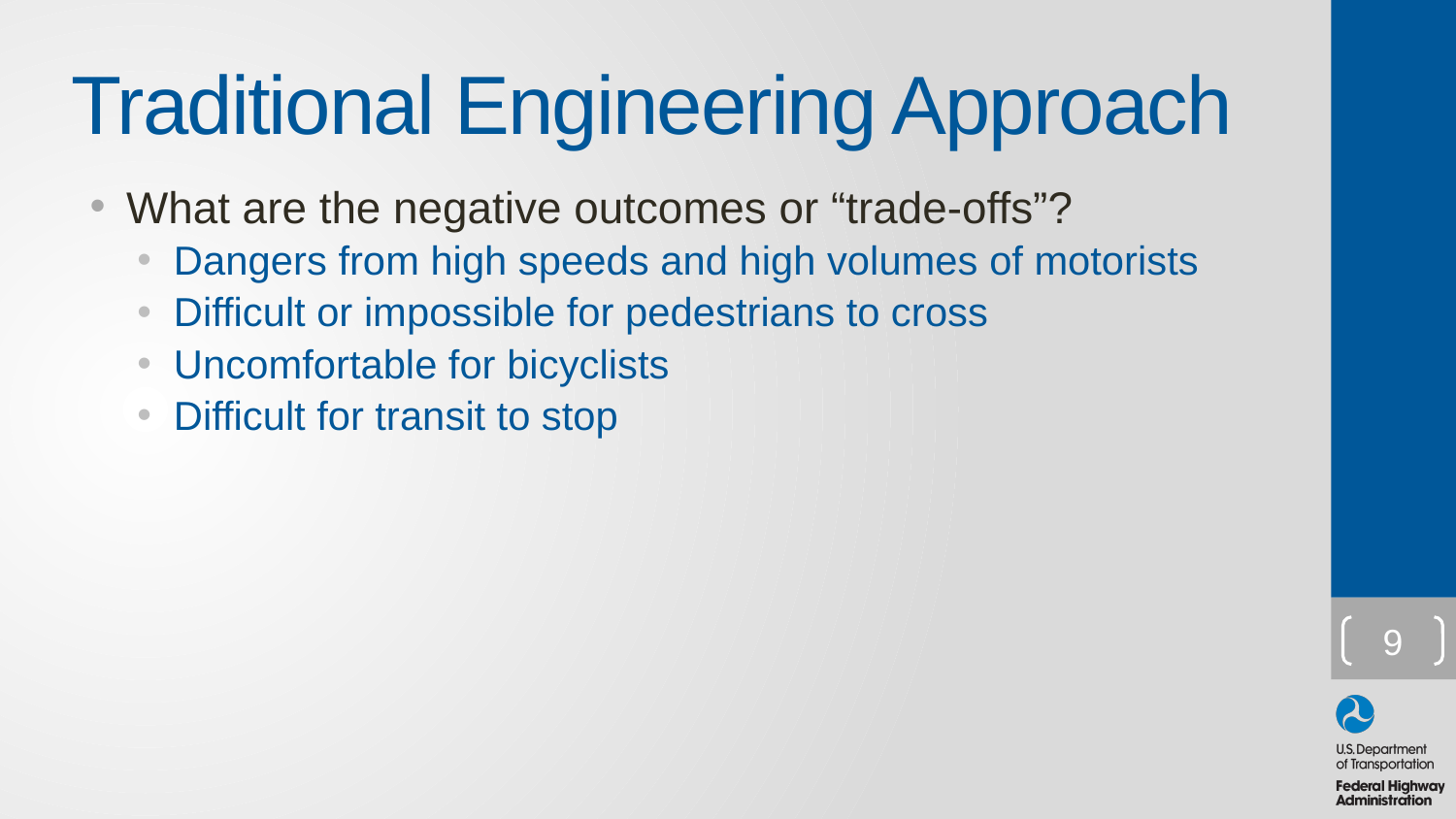

# Traditional Engineering Approach
What are the negative outcomes or “trade-offs”?
Dangers from high speeds and high volumes of motorists
Difficult or impossible for pedestrians to cross
Uncomfortable for bicyclists
Difficult for transit to stop

9